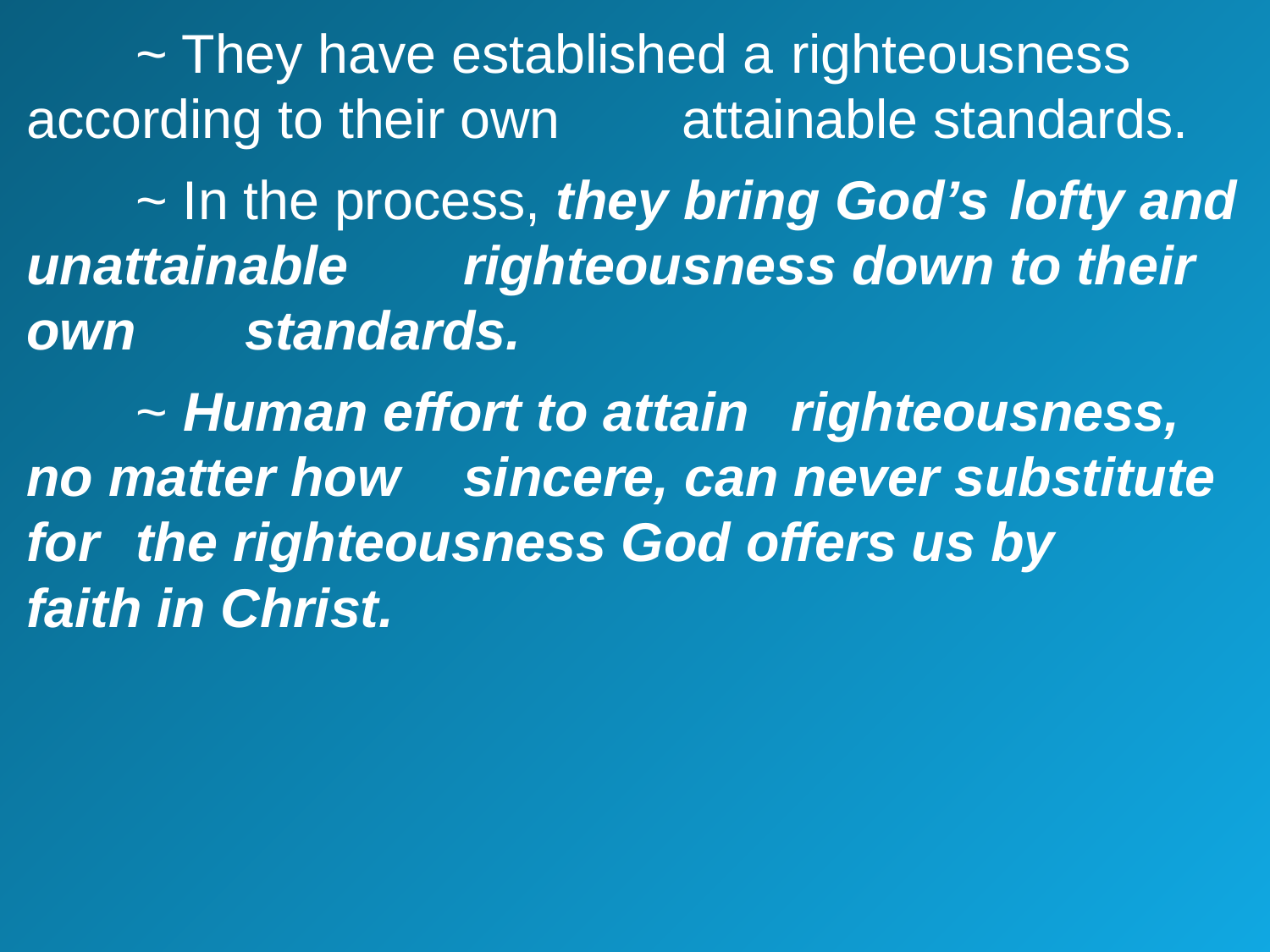

~ They have established a 								righteousness according to their own 					attainable standards.
		~ In the process, they bring God’s 						lofty and unattainable 								righteousness down to their own 					standards.
		~ Human effort to attain 								righteousness, no matter how 						sincere, can never substitute for 						the righteousness God offers us by 						faith in Christ.